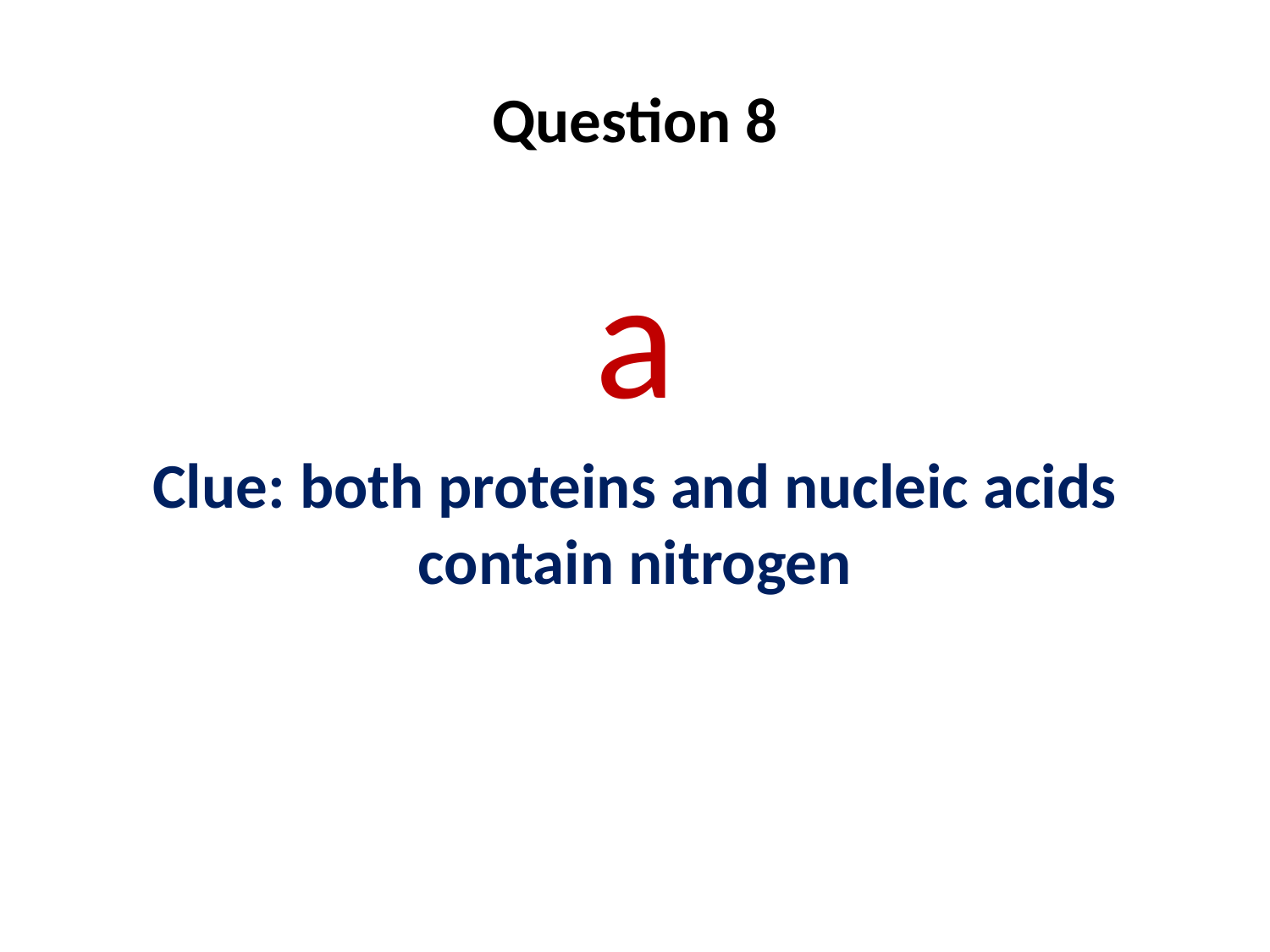

# Question 8
a
Clue: both proteins and nucleic acids contain nitrogen